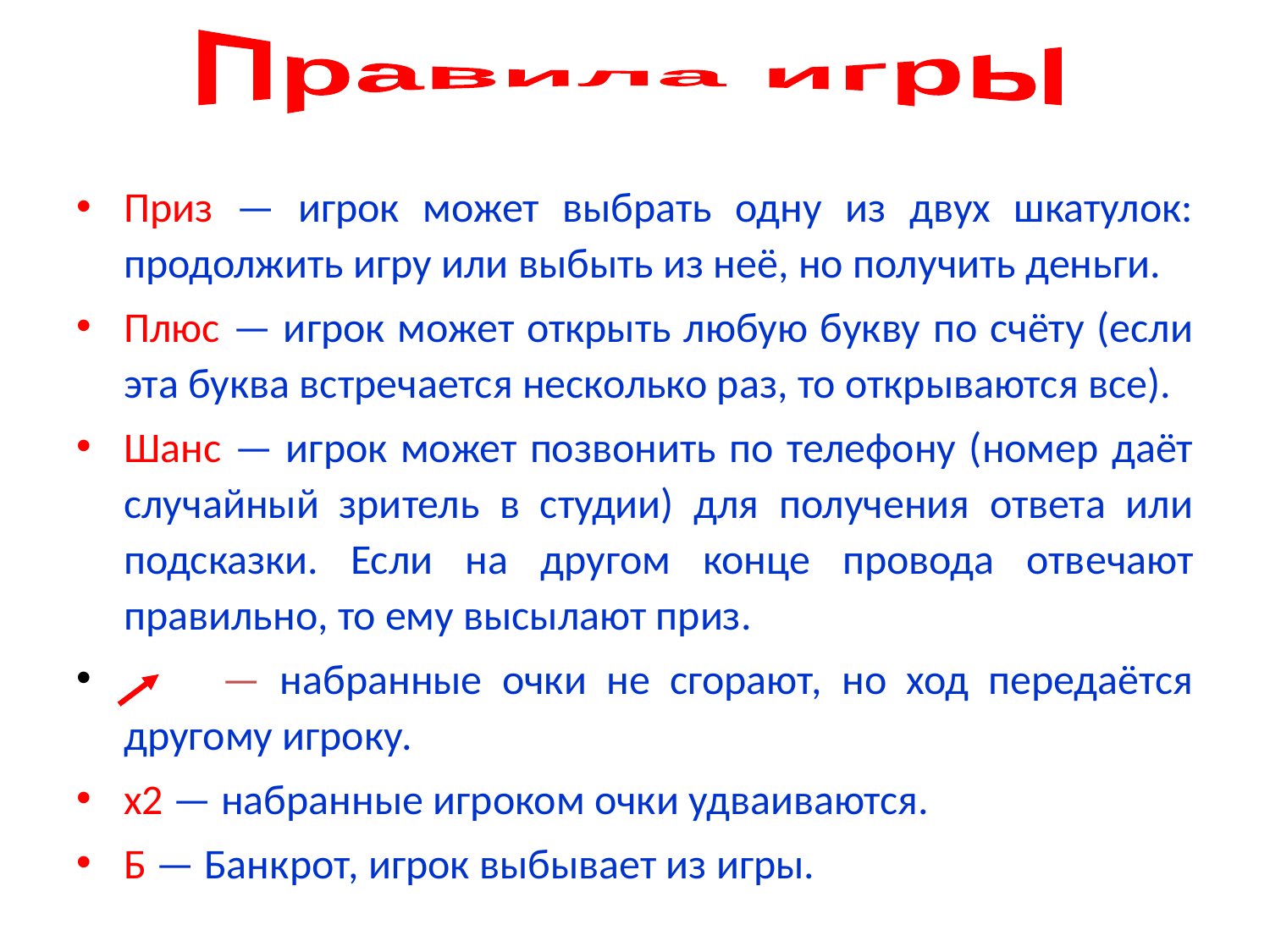

Правила игры
Приз — игрок может выбрать одну из двух шкатулок: продолжить игру или выбыть из неё, но получить деньги.
Плюс — игрок может открыть любую букву по счёту (если эта буква встречается несколько раз, то открываются все).
Шанс — игрок может позвонить по телефону (номер даёт случайный зритель в студии) для получения ответа или подсказки. Если на другом конце провода отвечают правильно, то ему высылают приз.
     — набранные очки не сгорают, но ход передаётся другому игроку.
х2 — набранные игроком очки удваиваются.
Б — Банкрот, игрок выбывает из игры.